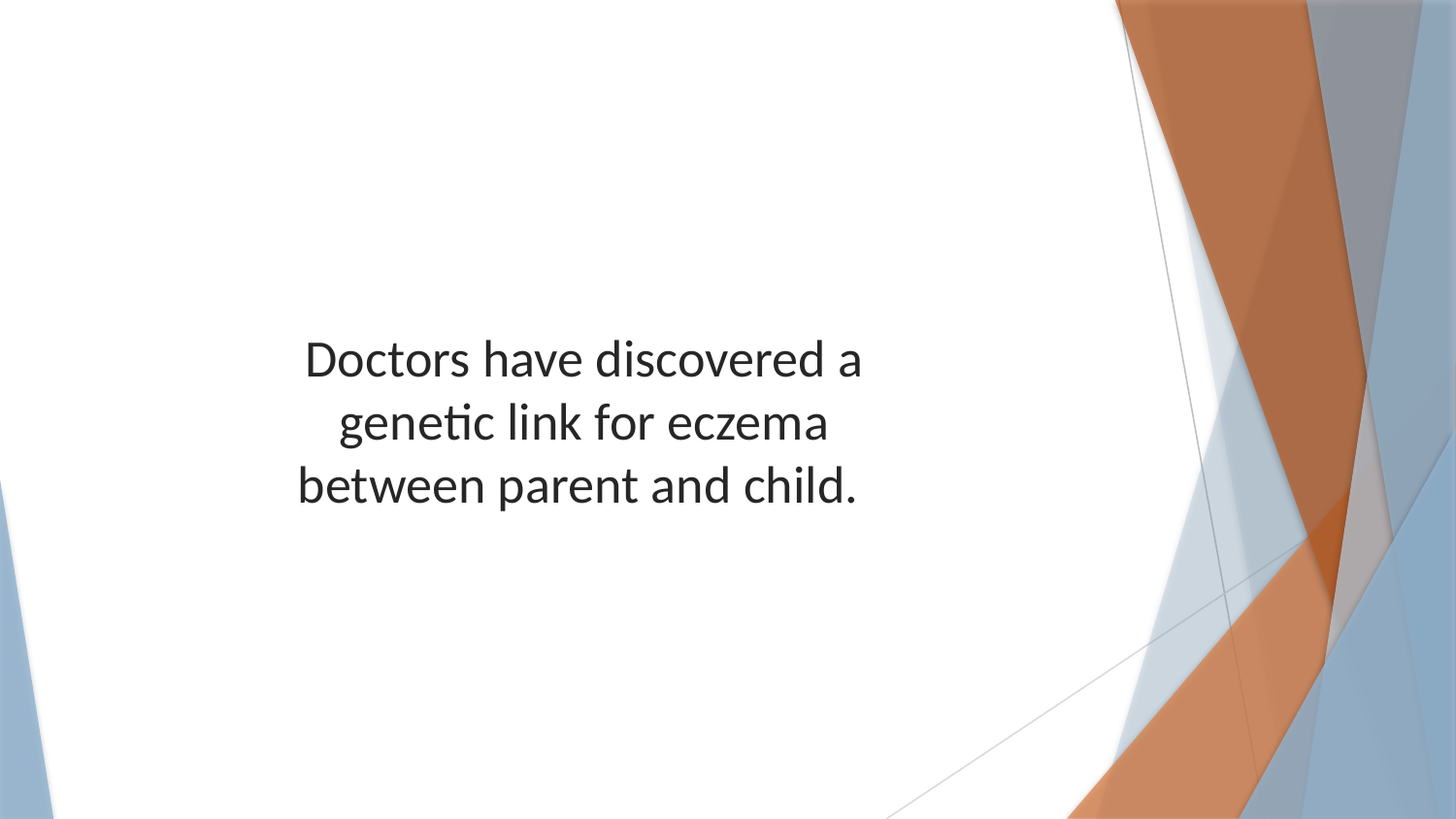

Doctors have discovered a genetic link for eczema between parent and child.